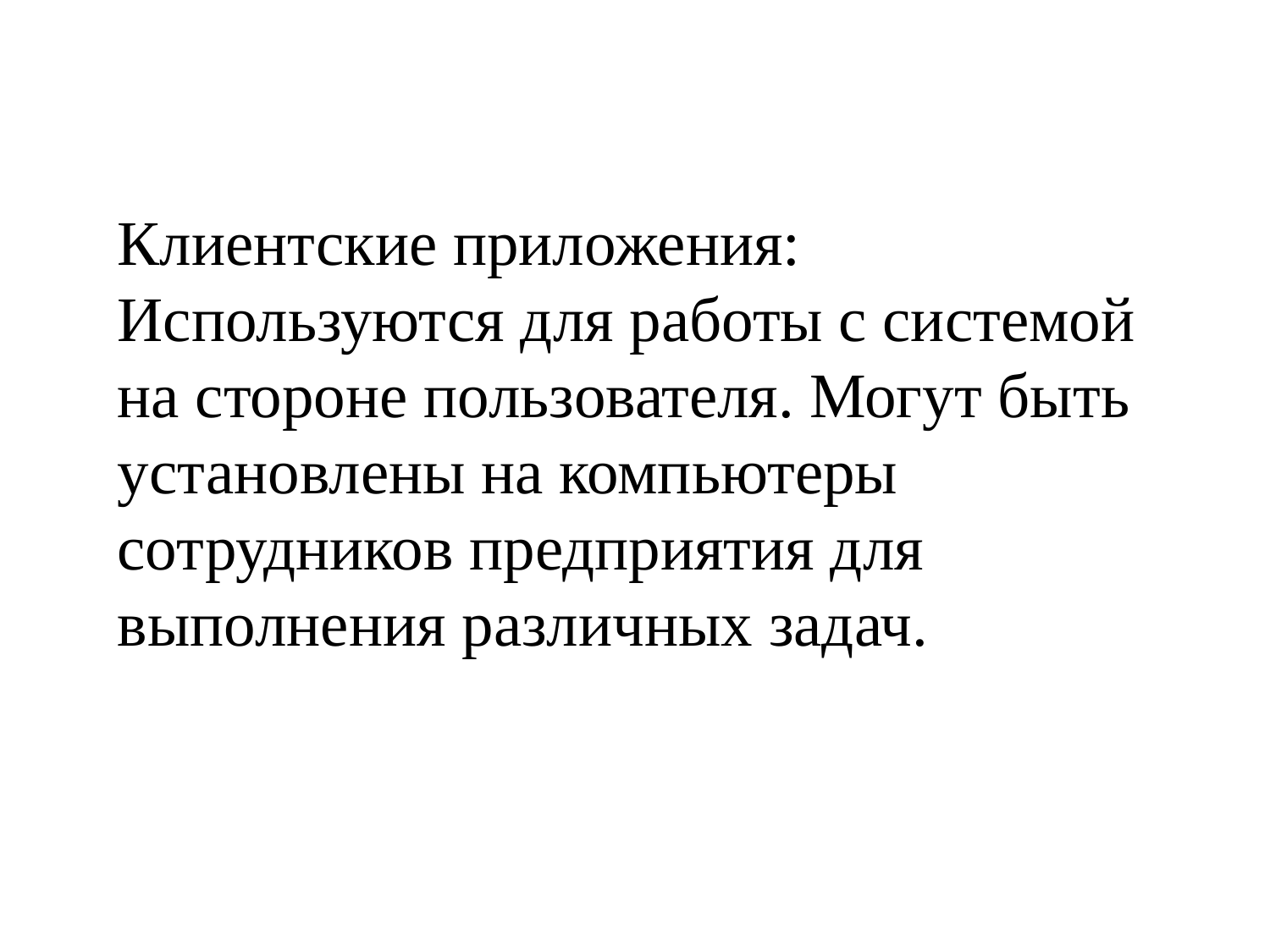

Клиентские приложения: Используются для работы с системой на стороне пользователя. Могут быть установлены на компьютеры сотрудников предприятия для выполнения различных задач.